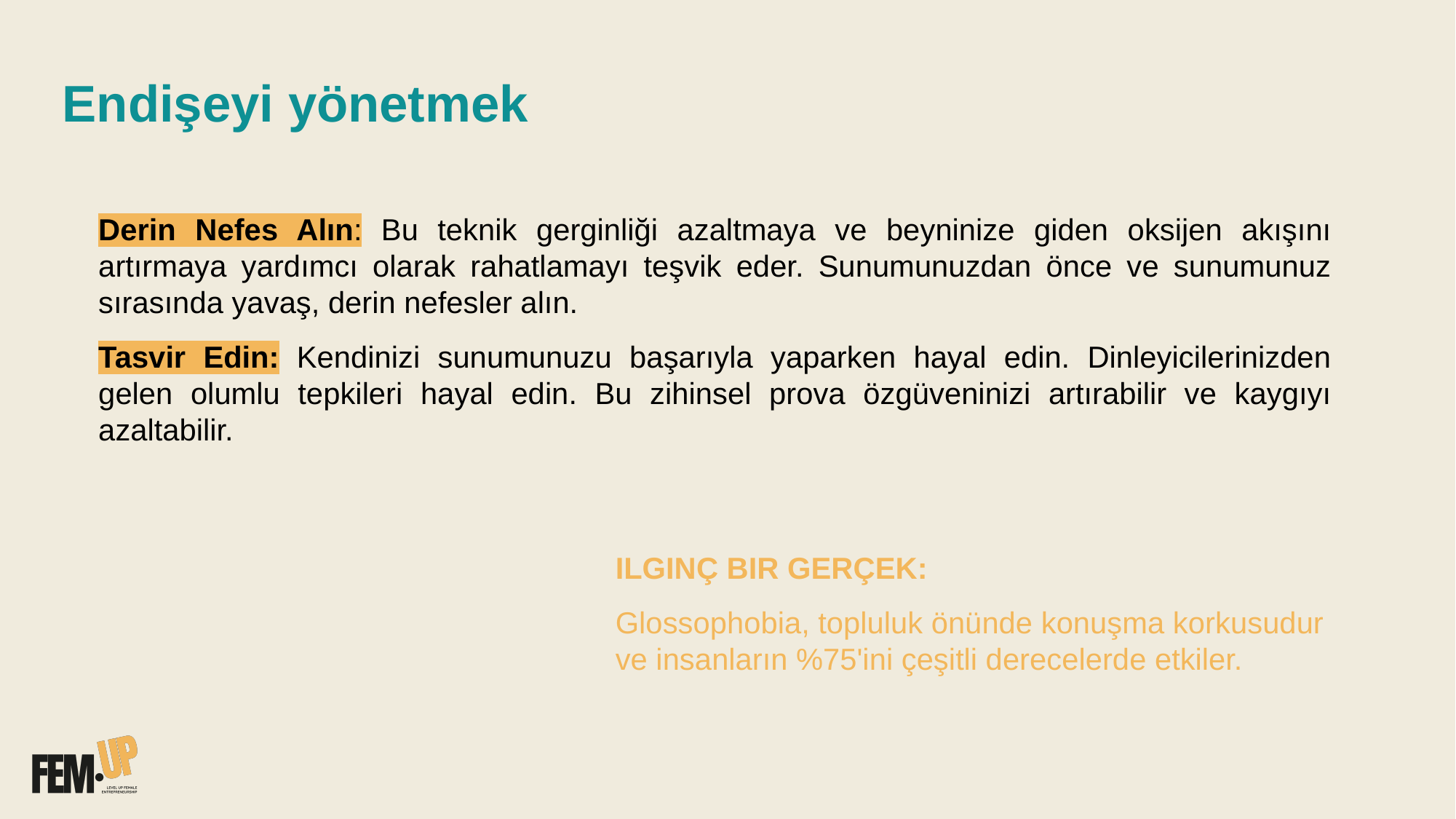

# Endişeyi yönetmek
Derin Nefes Alın: Bu teknik gerginliği azaltmaya ve beyninize giden oksijen akışını artırmaya yardımcı olarak rahatlamayı teşvik eder. Sunumunuzdan önce ve sunumunuz sırasında yavaş, derin nefesler alın.
Tasvir Edin: Kendinizi sunumunuzu başarıyla yaparken hayal edin. Dinleyicilerinizden gelen olumlu tepkileri hayal edin. Bu zihinsel prova özgüveninizi artırabilir ve kaygıyı azaltabilir.

ILGINÇ BIR GERÇEK:
Glossophobia, topluluk önünde konuşma korkusudur ve insanların %75'ini çeşitli derecelerde etkiler.